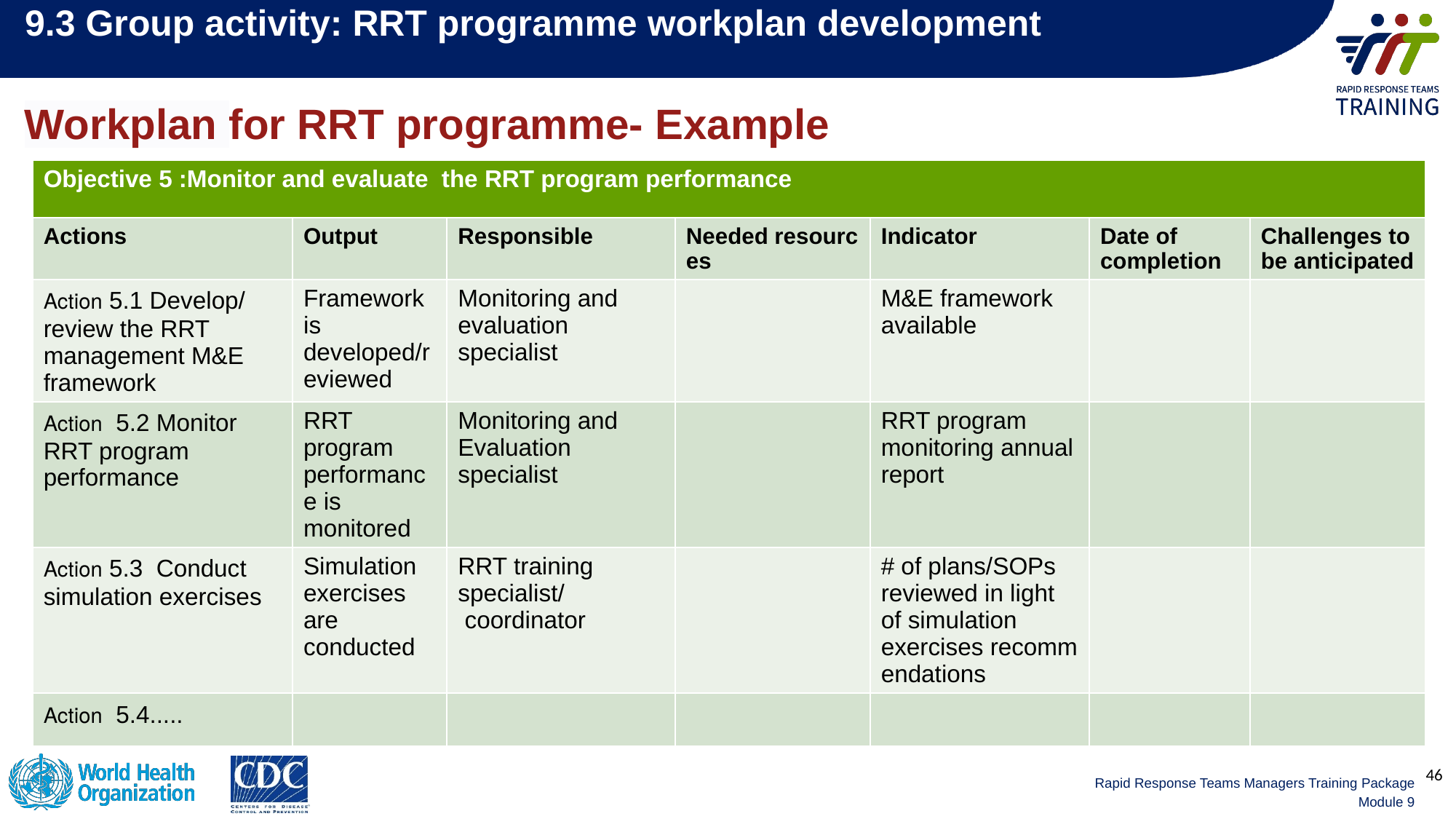

9.3 Group activity: RRT programme workplan development
Workplan for RRT programme- Example

| Objective 5 :Monitor and evaluate  the RRT program performance |  |  |  |  |  |  |
| --- | --- | --- | --- | --- | --- | --- |
| Actions | Output | Responsible | Needed resources | Indicator | Date of completion | Challenges to be anticipated |
| Action 5.1 Develop/review the RRT management M&E framework | Framework is developed/reviewed | Monitoring and evaluation specialist |  | M&E framework available |  |  |
| Action  5.2 Monitor RRT program performance | RRT program performance is monitored | Monitoring and  Evaluation specialist |  | RRT program monitoring annual report |  |  |
| Action 5.3  Conduct simulation exercises | Simulation exercises are conducted | RRT training specialist/   coordinator |  | # of plans/SOPs reviewed in light of simulation exercises recommendations |  |  |
| Action  5.4..... |  |  |  |  |  |  |
46